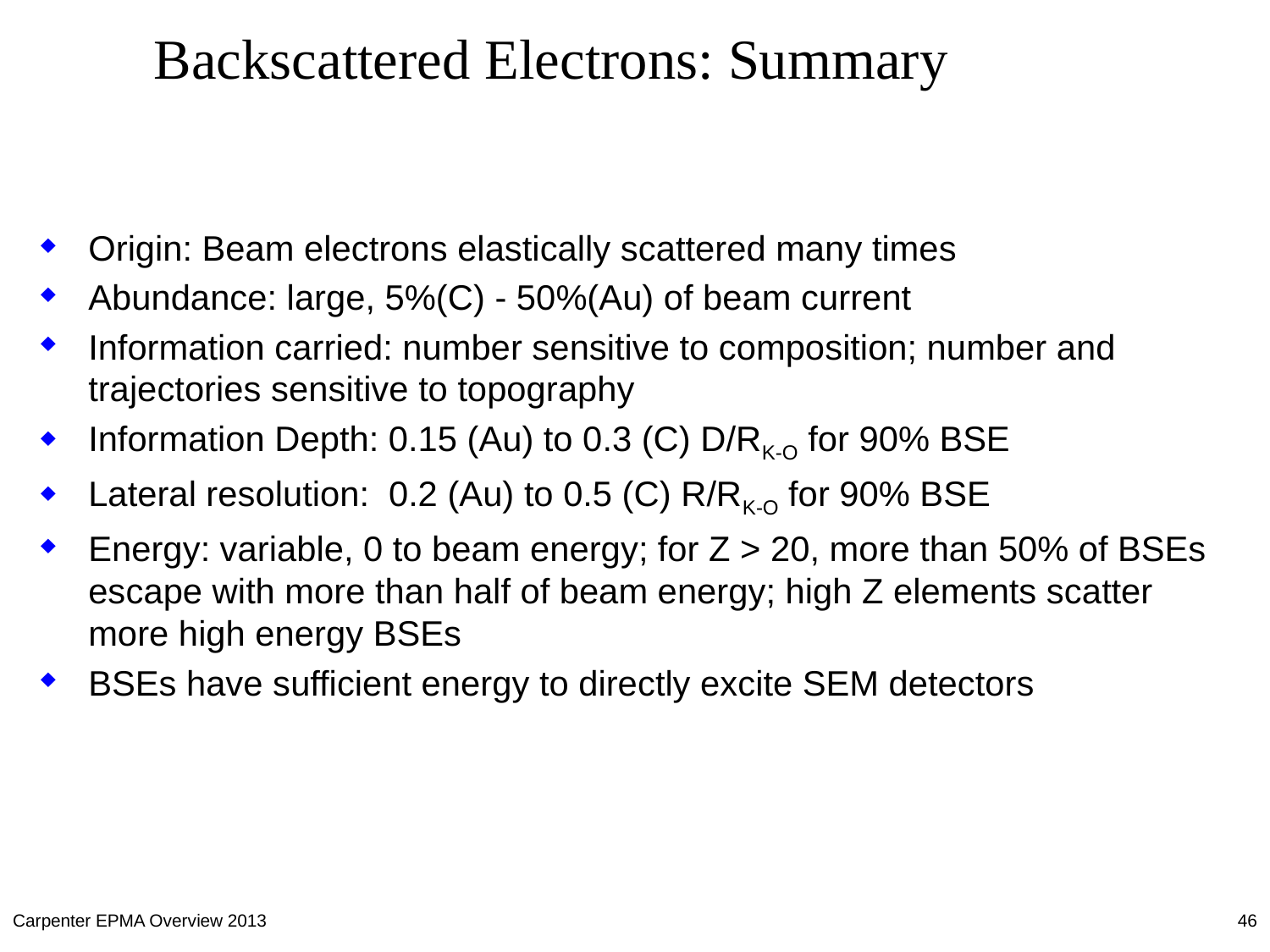

# Backscattered Electrons: Summary
Origin: Beam electrons elastically scattered many times
Abundance: large, 5%(C) - 50%(Au) of beam current
Information carried: number sensitive to composition; number and trajectories sensitive to topography
Information Depth: 0.15 (Au) to 0.3 (C) D/RK-O for 90% BSE
Lateral resolution:  0.2 (Au) to 0.5 (C) R/RK-O for 90% BSE
Energy: variable, 0 to beam energy; for Z > 20, more than 50% of BSEs escape with more than half of beam energy; high Z elements scatter more high energy BSEs
BSEs have sufficient energy to directly excite SEM detectors
Carpenter EPMA Overview 2013
46